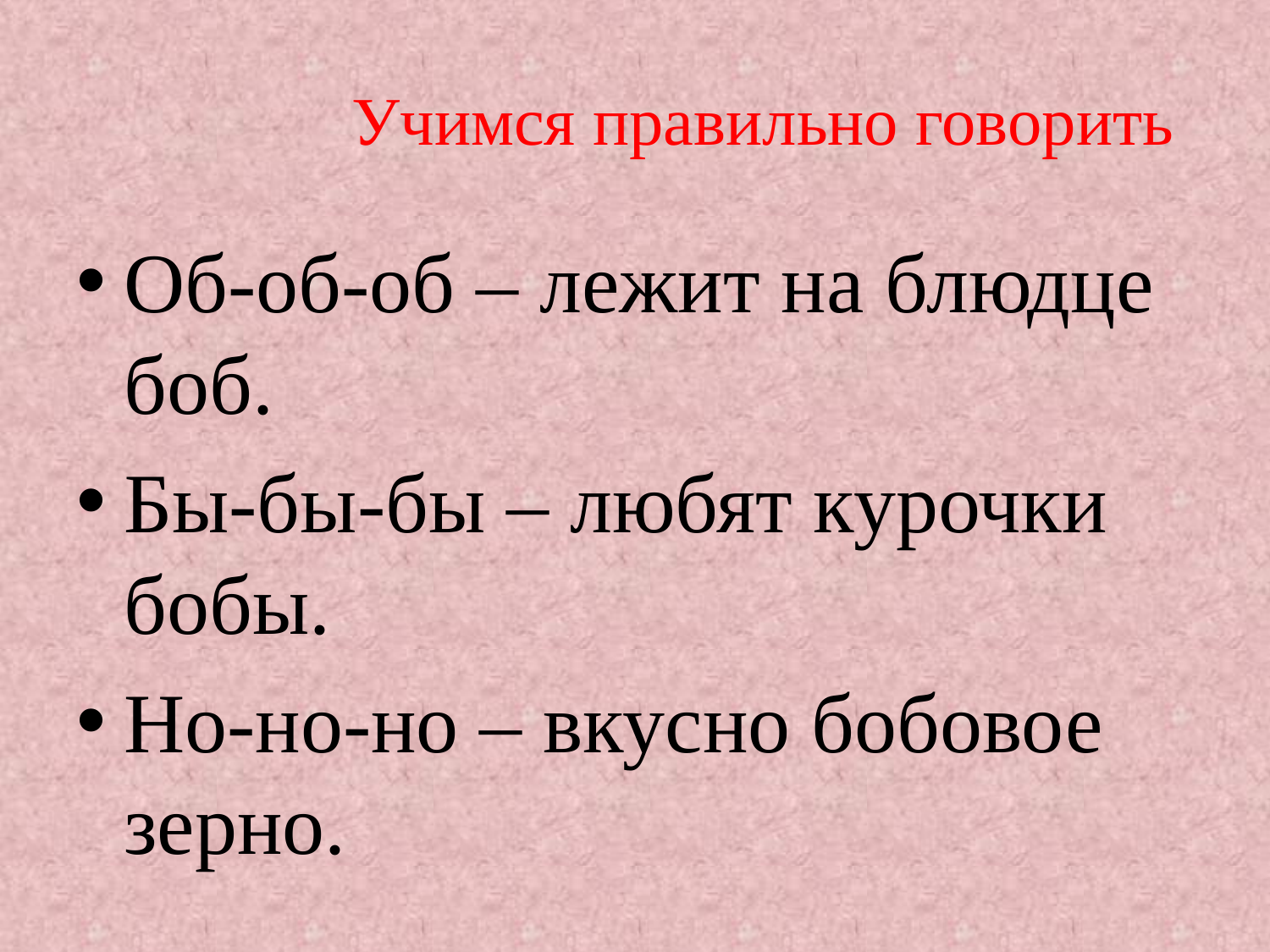

# Учимся правильно говорить
Об-об-об – лежит на блюдце боб.
Бы-бы-бы – любят курочки бобы.
Но-но-но – вкусно бобовое зерно.